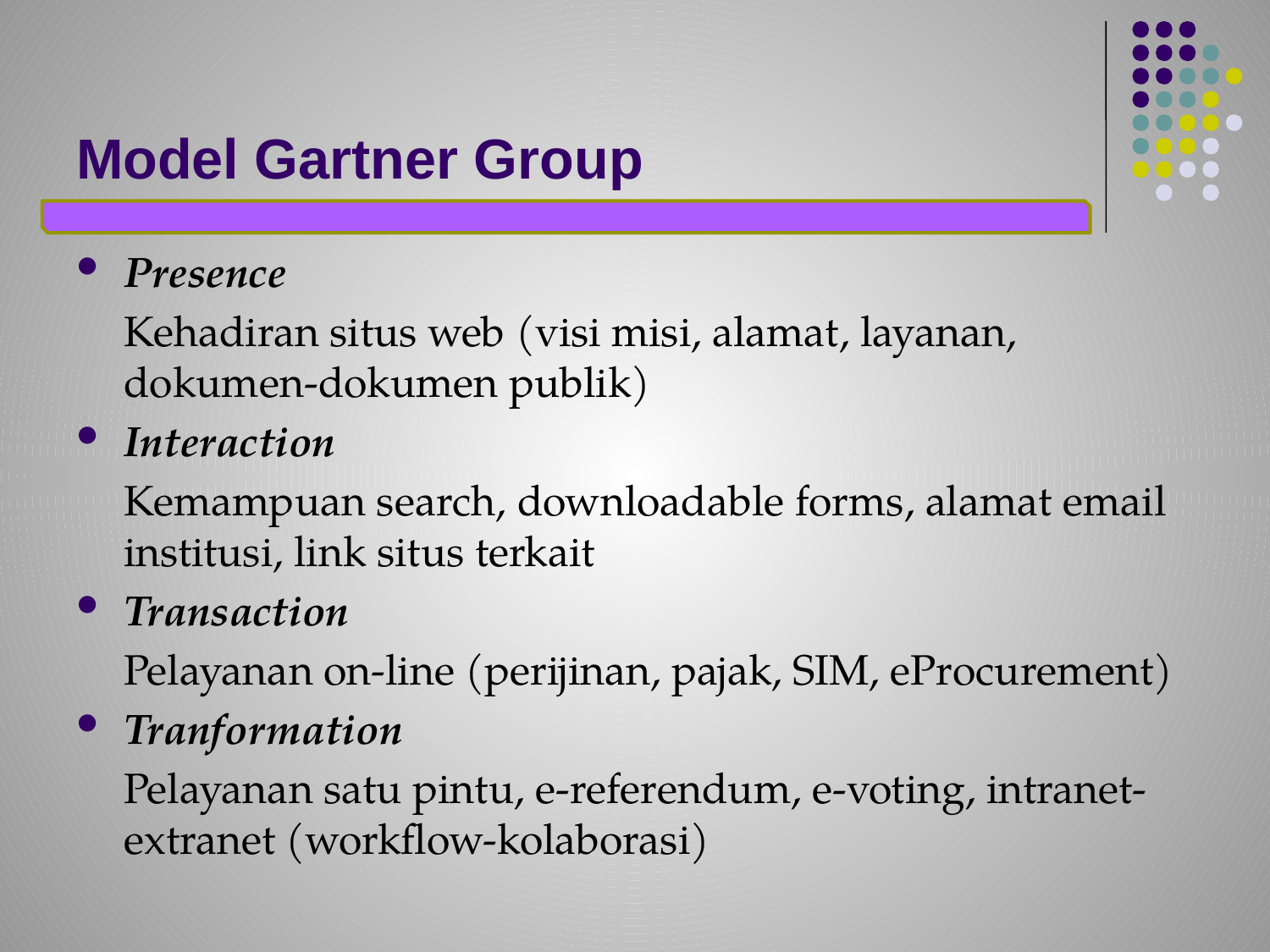

# Model Gartner Group

Presence
	Kehadiran situs web (visi misi, alamat, layanan, dokumen-dokumen publik)
Interaction
	Kemampuan search, downloadable forms, alamat email institusi, link situs terkait
Transaction
	Pelayanan on-line (perijinan, pajak, SIM, eProcurement)
Tranformation
	Pelayanan satu pintu, e-referendum, e-voting, intranet-extranet (workflow-kolaborasi)